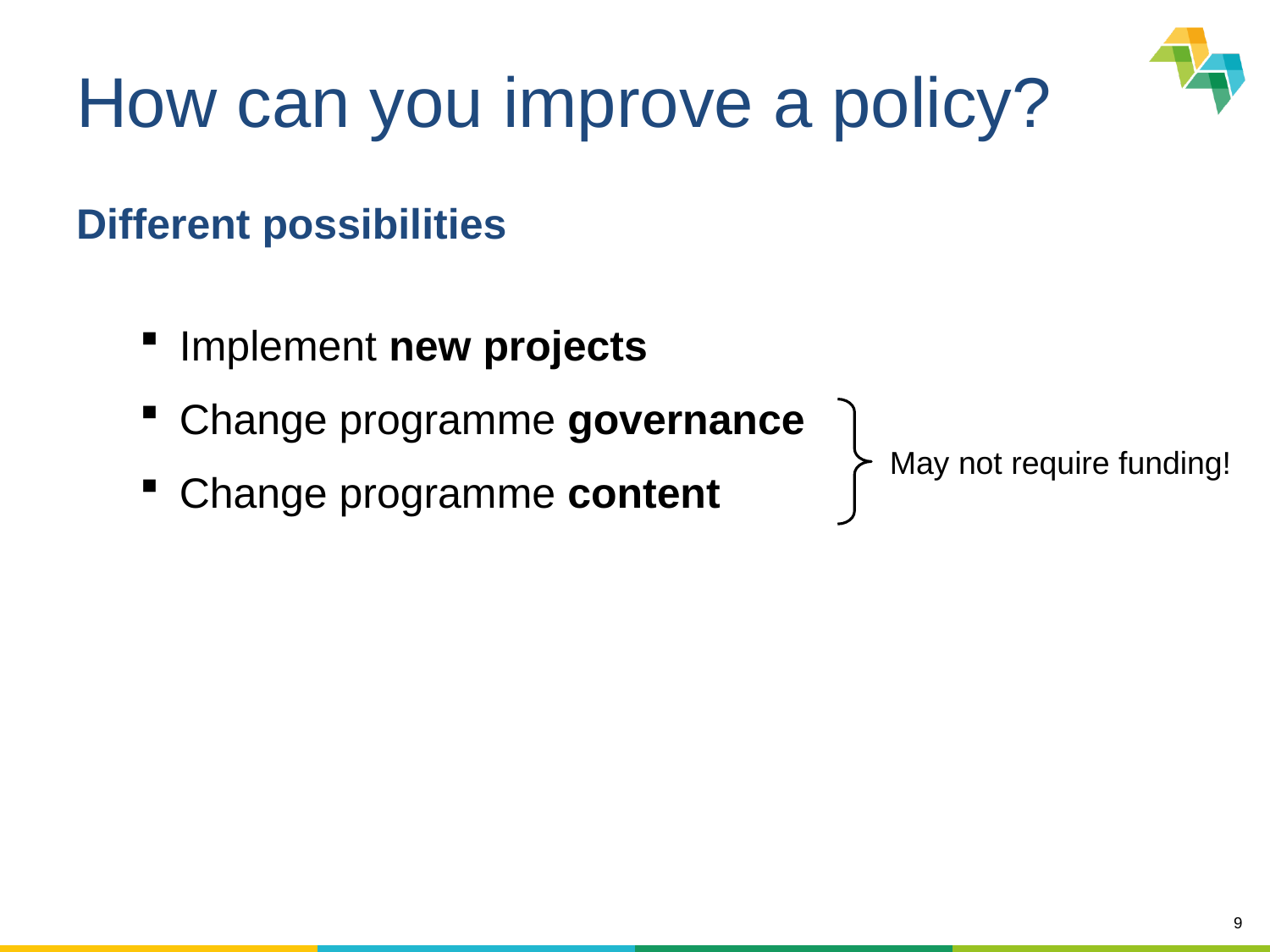

# How can you improve a policy?
Different possibilities

Implement new projects
Change programme governance
Change programme content

May not require funding!